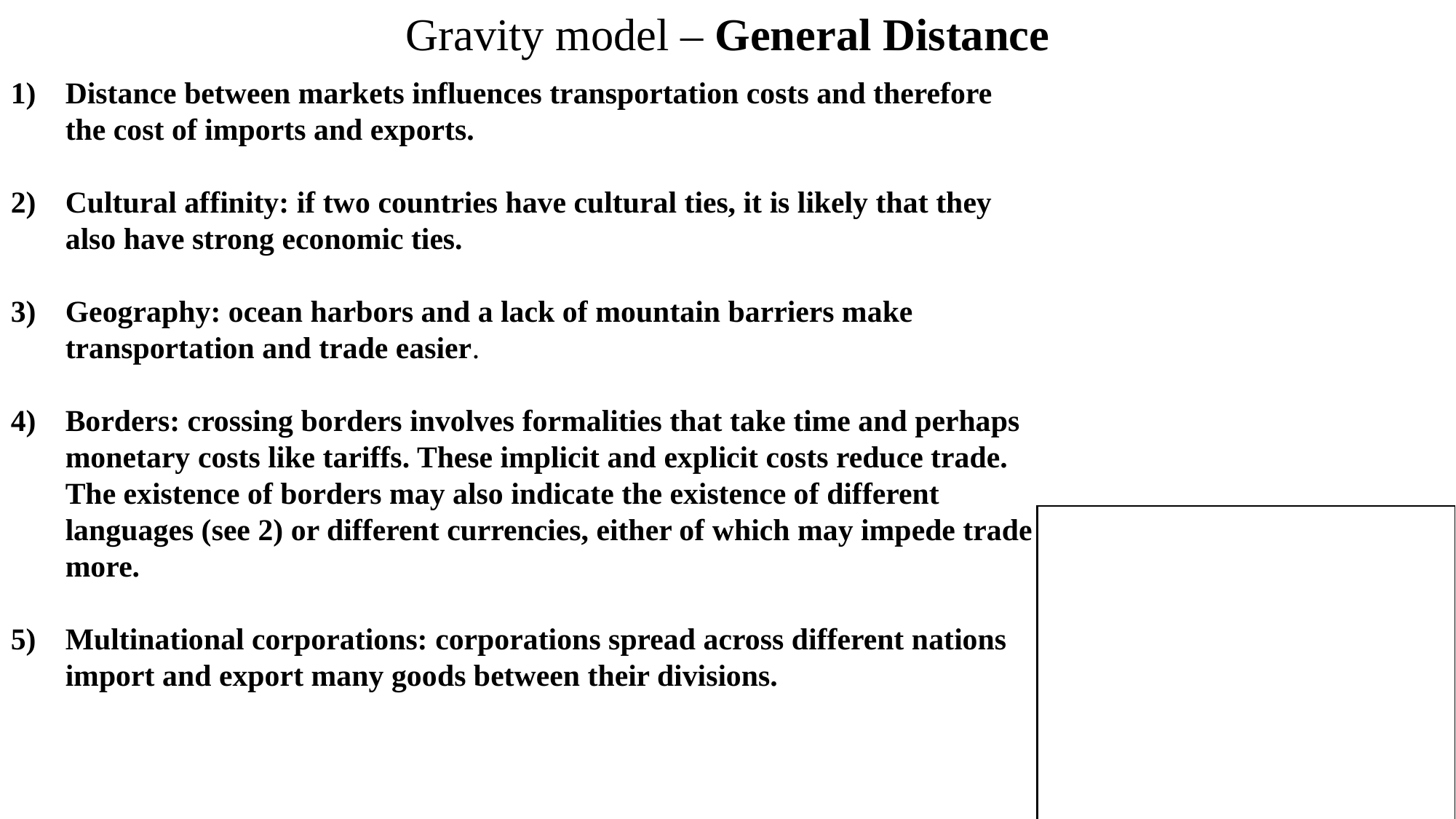

Gravity model – General Distance
Distance between markets influences transportation costs and therefore the cost of imports and exports.

Cultural affinity: if two countries have cultural ties, it is likely that they also have strong economic ties.

Geography: ocean harbors and a lack of mountain barriers make transportation and trade easier.

Borders: crossing borders involves formalities that take time and perhaps monetary costs like tariffs. These implicit and explicit costs reduce trade. The existence of borders may also indicate the existence of different languages (see 2) or different currencies, either of which may impede trade more.

Multinational corporations: corporations spread across different nations import and export many goods between their divisions.